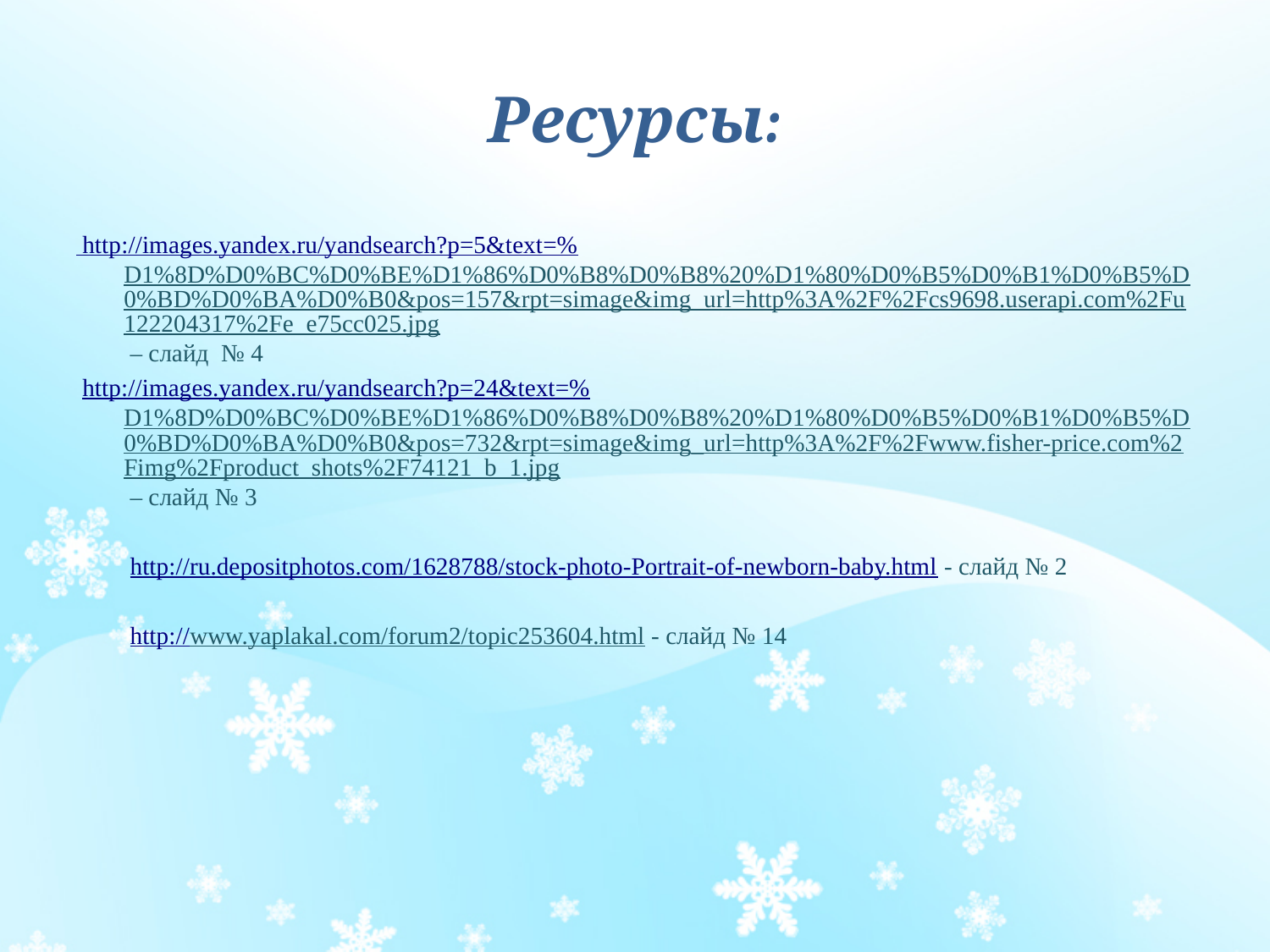

# Ресурсы:
 http://images.yandex.ru/yandsearch?p=5&text=%D1%8D%D0%BC%D0%BE%D1%86%D0%B8%D0%B8%20%D1%80%D0%B5%D0%B1%D0%B5%D0%BD%D0%BA%D0%B0&pos=157&rpt=simage&img_url=http%3A%2F%2Fcs9698.userapi.com%2Fu122204317%2Fe_e75cc025.jpg – слайд  № 4
 http://images.yandex.ru/yandsearch?p=24&text=%D1%8D%D0%BC%D0%BE%D1%86%D0%B8%D0%B8%20%D1%80%D0%B5%D0%B1%D0%B5%D0%BD%D0%BA%D0%B0&pos=732&rpt=simage&img_url=http%3A%2F%2Fwww.fisher-price.com%2Fimg%2Fproduct_shots%2F74121_b_1.jpg – слайд № 3

	 http://ru.depositphotos.com/1628788/stock-photo-Portrait-of-newborn-baby.html - слайд № 2

	 http://www.yaplakal.com/forum2/topic253604.html - слайд № 14